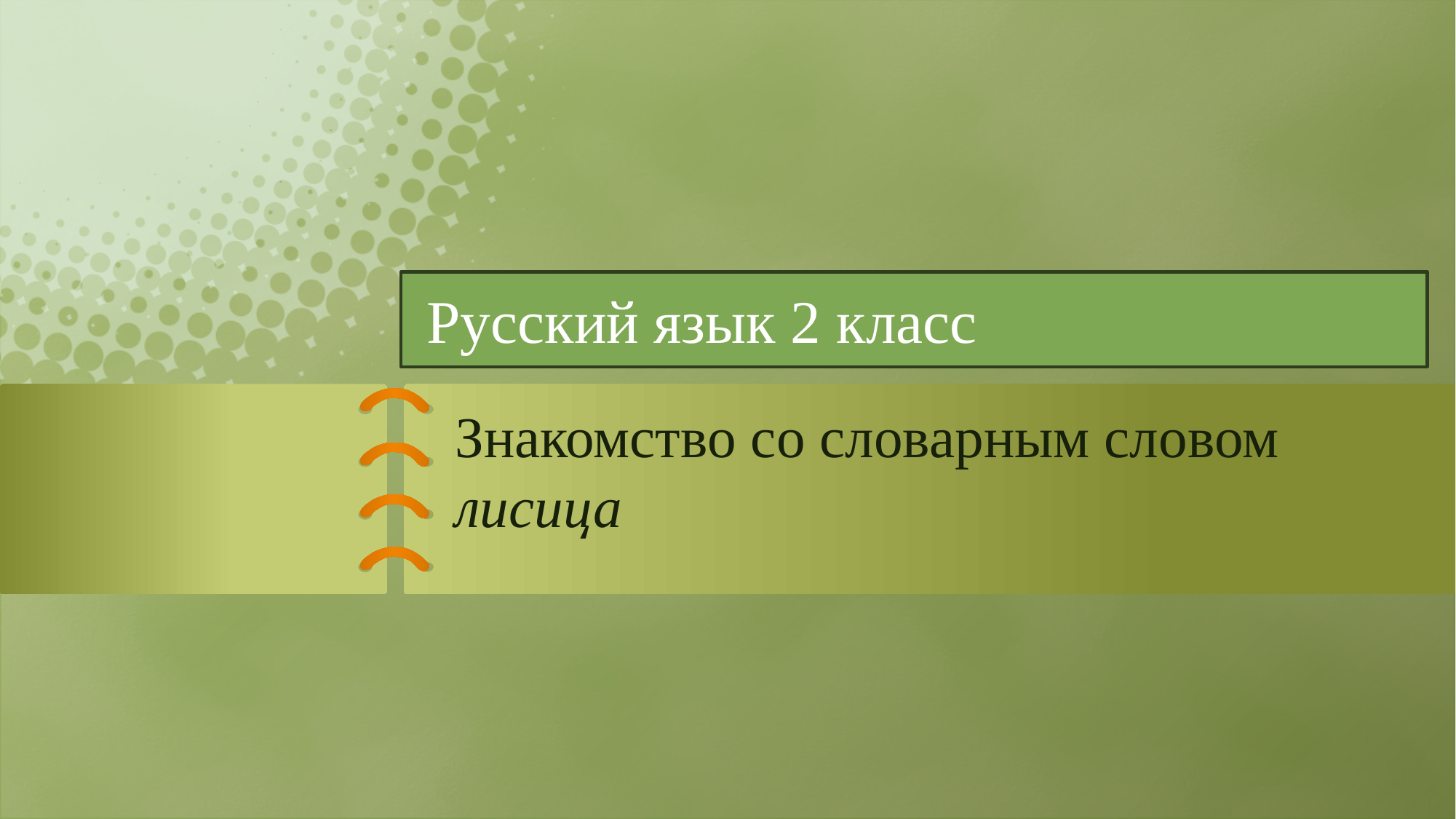

Русский язык 2 класс
# Знакомство со словарным словом
 лисица